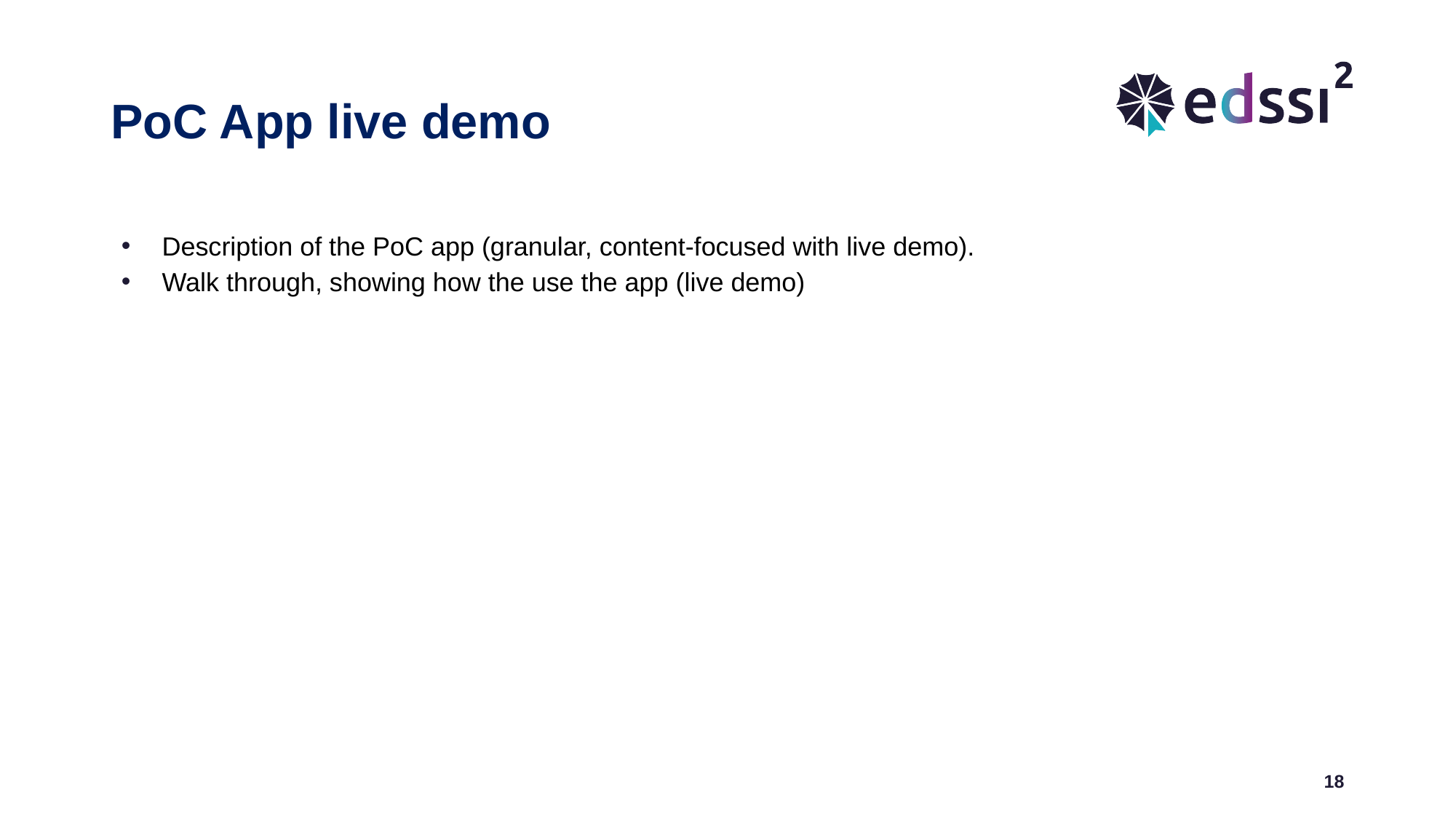

# PoC App live demo
Description of the PoC app (granular, content-focused with live demo).
Walk through, showing how the use the app (live demo)

18